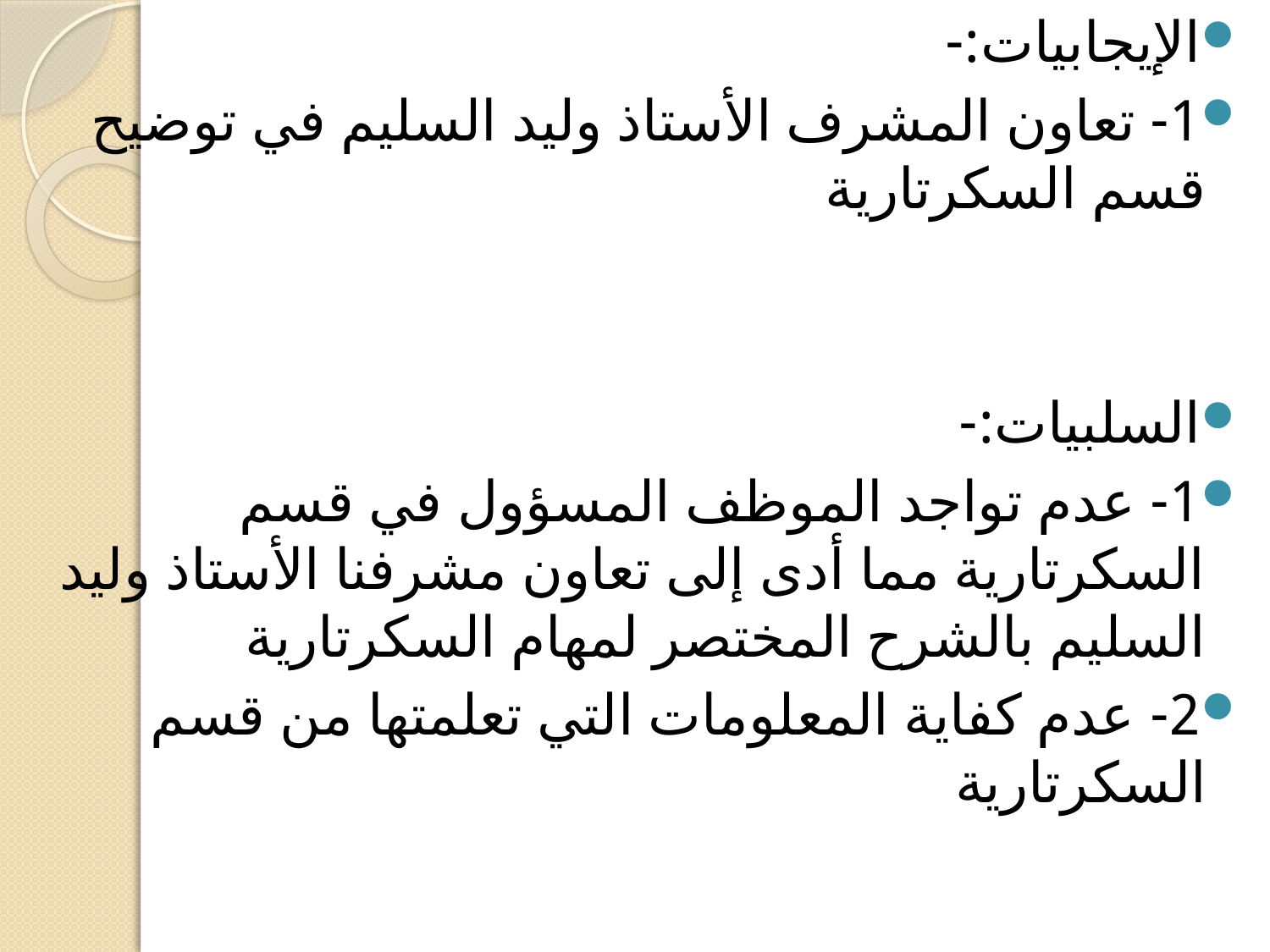

الإيجابيات:-
1- تعاون المشرف الأستاذ وليد السليم في توضيح قسم السكرتارية

السلبيات:-
1- عدم تواجد الموظف المسؤول في قسم السكرتارية مما أدى إلى تعاون مشرفنا الأستاذ وليد السليم بالشرح المختصر لمهام السكرتارية
2- عدم كفاية المعلومات التي تعلمتها من قسم السكرتارية